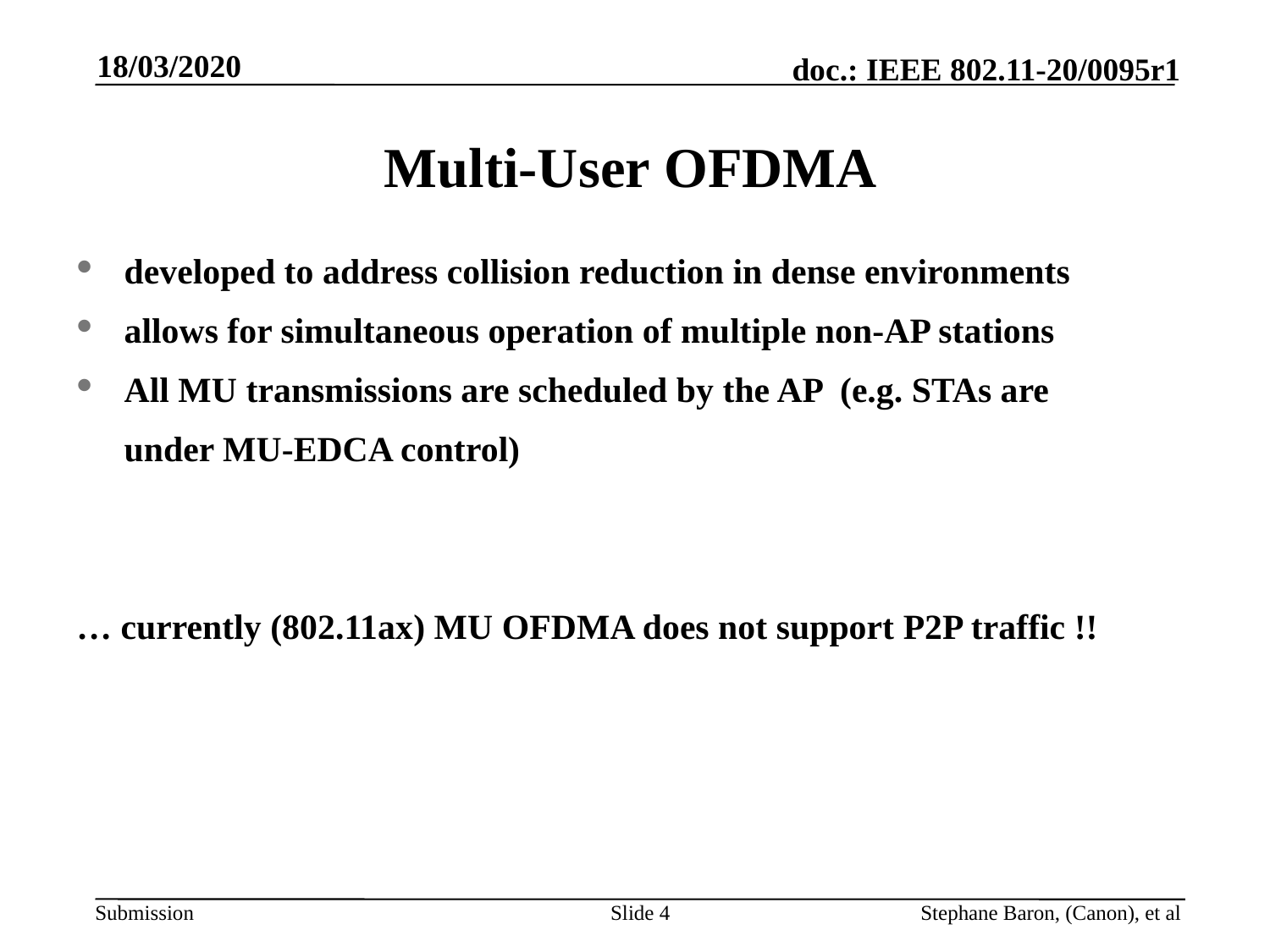

18/03/2020
# Multi-User OFDMA
developed to address collision reduction in dense environments
allows for simultaneous operation of multiple non-AP stations
All MU transmissions are scheduled by the AP  (e.g. STAs are under MU-EDCA control)

… currently (802.11ax) MU OFDMA does not support P2P traffic !!

Slide 4
Stephane Baron, (Canon), et al